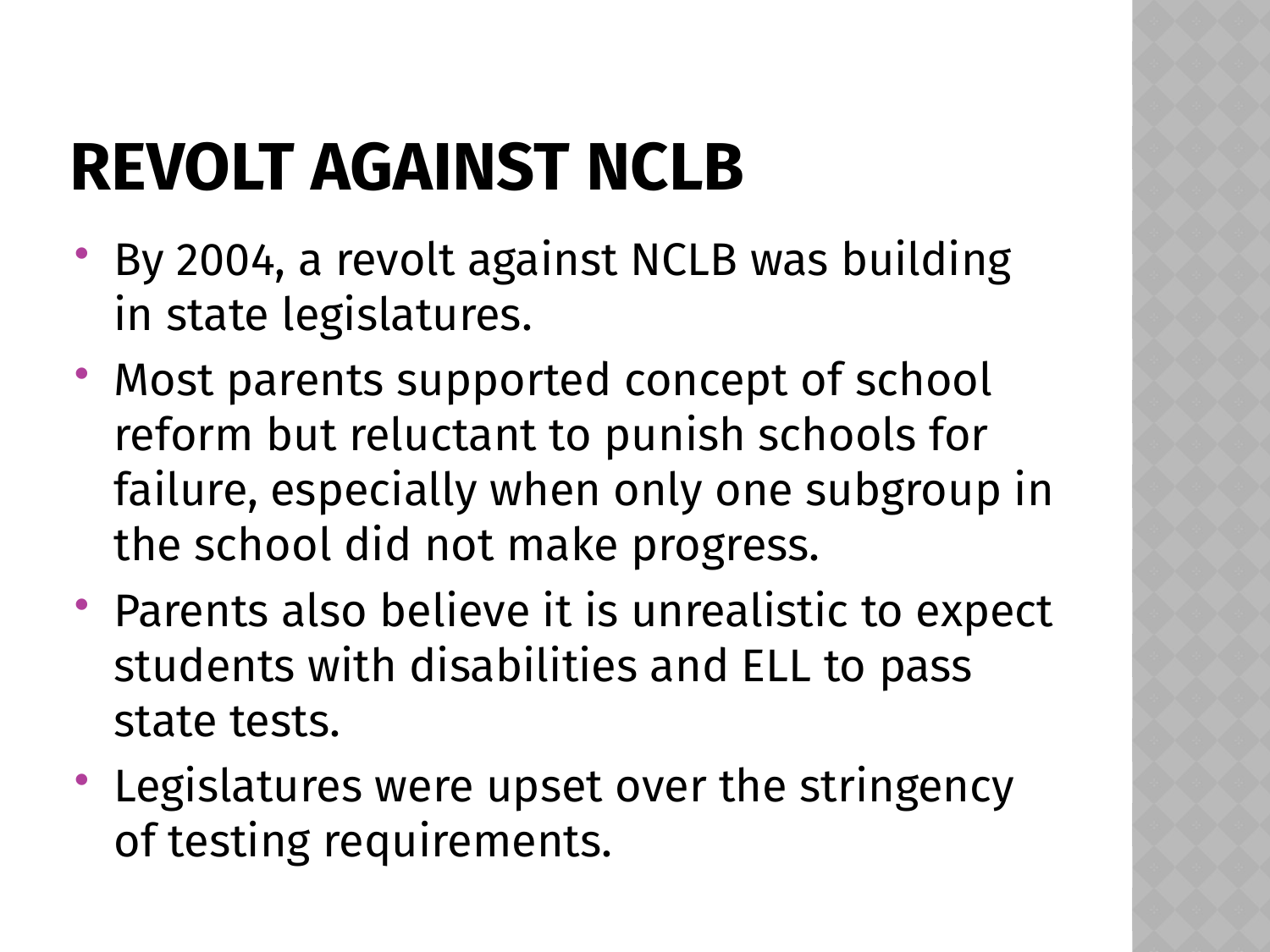

# Revolt against NClb
By 2004, a revolt against NCLB was building in state legislatures.
Most parents supported concept of school reform but reluctant to punish schools for failure, especially when only one subgroup in the school did not make progress.
Parents also believe it is unrealistic to expect students with disabilities and ELL to pass state tests.
Legislatures were upset over the stringency of testing requirements.